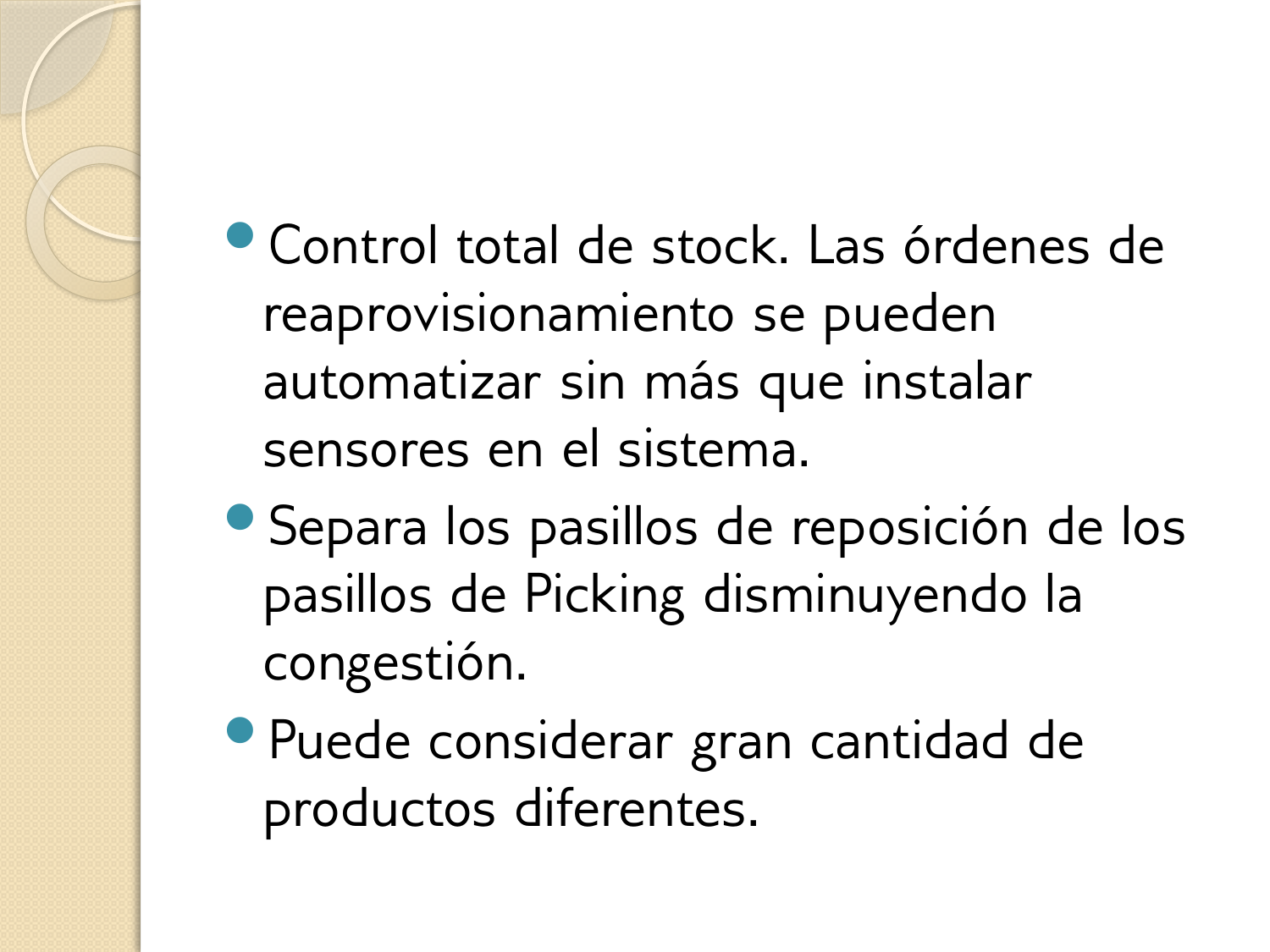

#
Control total de stock. Las órdenes de reaprovisionamiento se pueden automatizar sin más que instalar sensores en el sistema.
Separa los pasillos de reposición de los pasillos de Picking disminuyendo la congestión.
Puede considerar gran cantidad de productos diferentes.